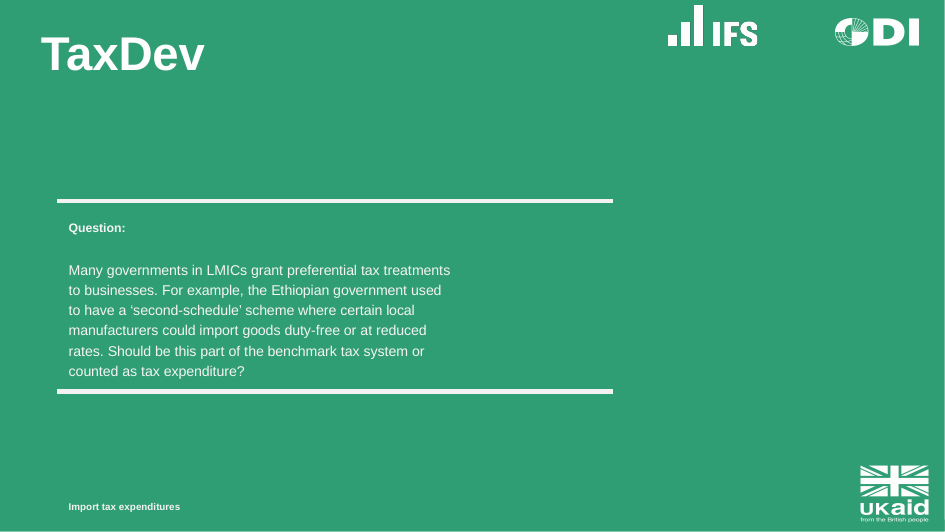

Question:

Many governments in LMICs grant preferential tax treatments to businesses. For example, the Ethiopian government used to have a ‘second-schedule’ scheme where certain local manufacturers could import goods duty-free or at reduced rates. Should be this part of the benchmark tax system or counted as tax expenditure?

Import tax expenditures